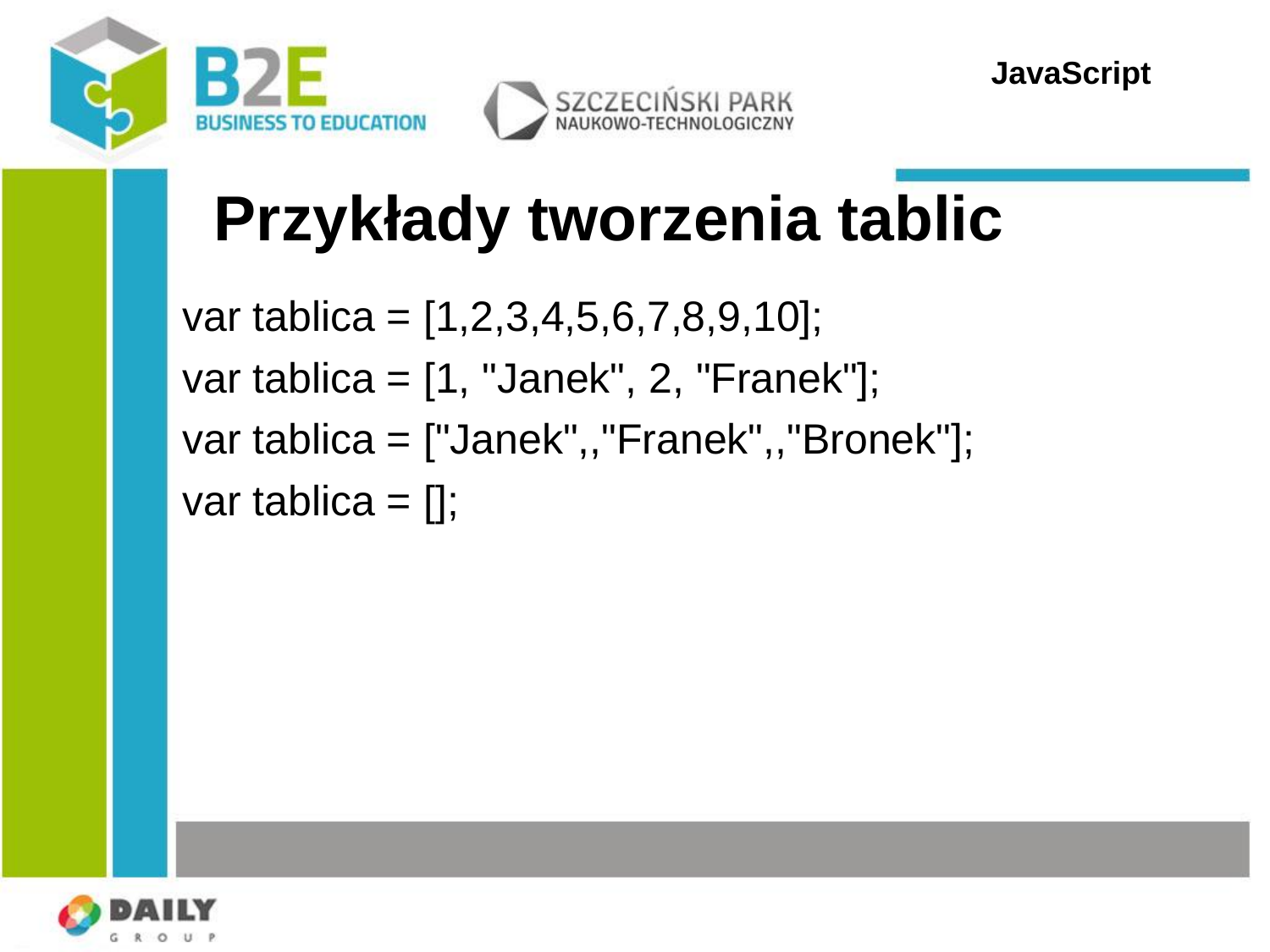

JavaScript
# Przykłady tworzenia tablic
var tablica = [1,2,3,4,5,6,7,8,9,10];
var tablica = [1, "Janek", 2, "Franek"];
var tablica = ["Janek",,"Franek",,"Bronek"];
var tablica = [];